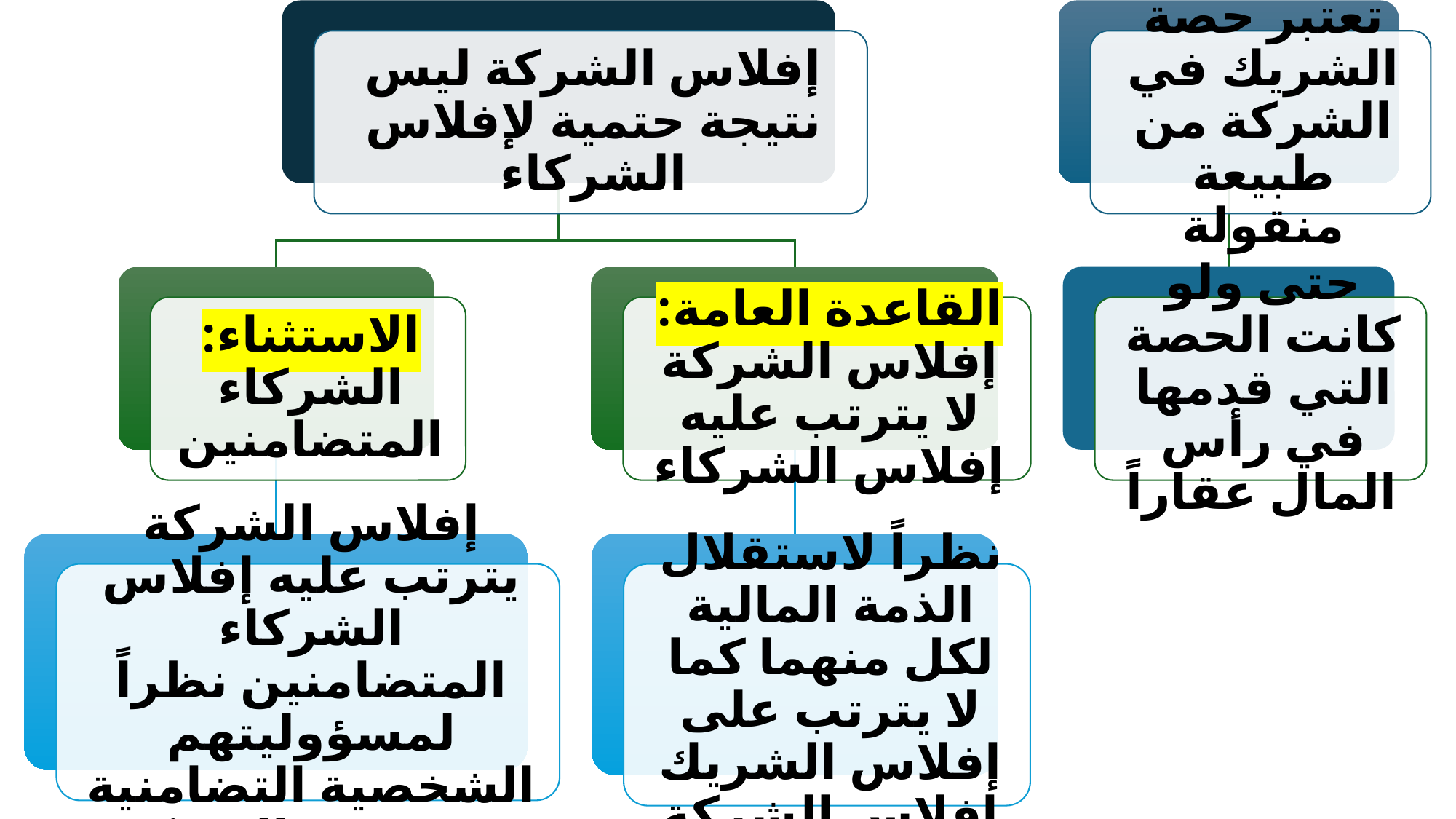

إفلاس الشركة ليس نتيجة حتمية لإفلاس الشركاء
الاستثناء: الشركاء المتضامنين
إفلاس الشركة يترتب عليه إفلاس الشركاء المتضامنين نظراً لمسؤوليتهم الشخصية التضامنية عن ديون الشركة
القاعدة العامة: إفلاس الشركة لا يترتب عليه إفلاس الشركاء
نظراً لاستقلال الذمة المالية لكل منهما كما لا يترتب على إفلاس الشريك إفلاس الشركة
تعتبر حصة الشريك في الشركة من طبيعة منقولة
حتى ولو كانت الحصة التي قدمها في رأس المال عقاراً